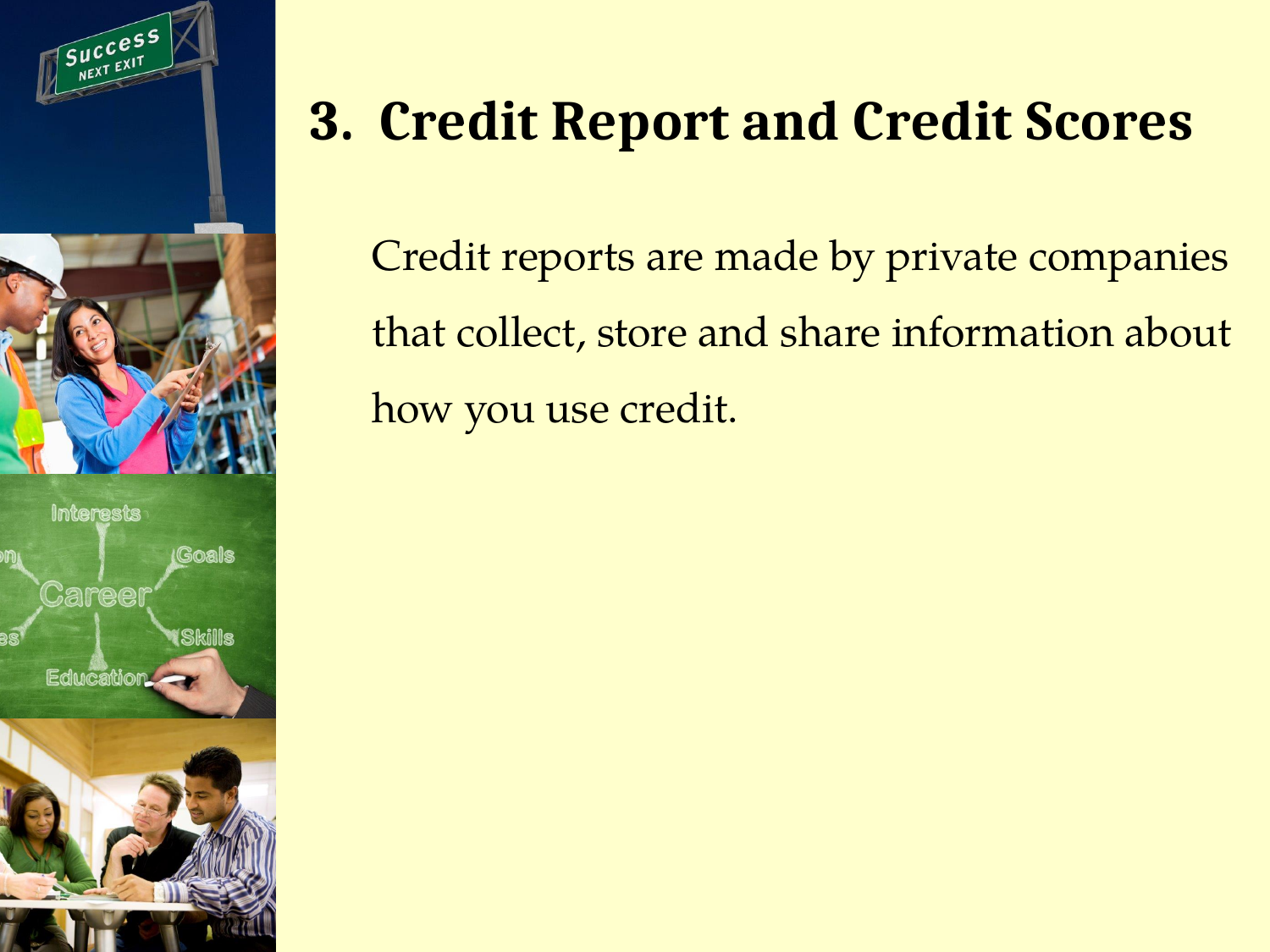

# 3.  Credit Report and Credit Scores
Credit reports are made by private companies that collect, store and share information about how you use credit.